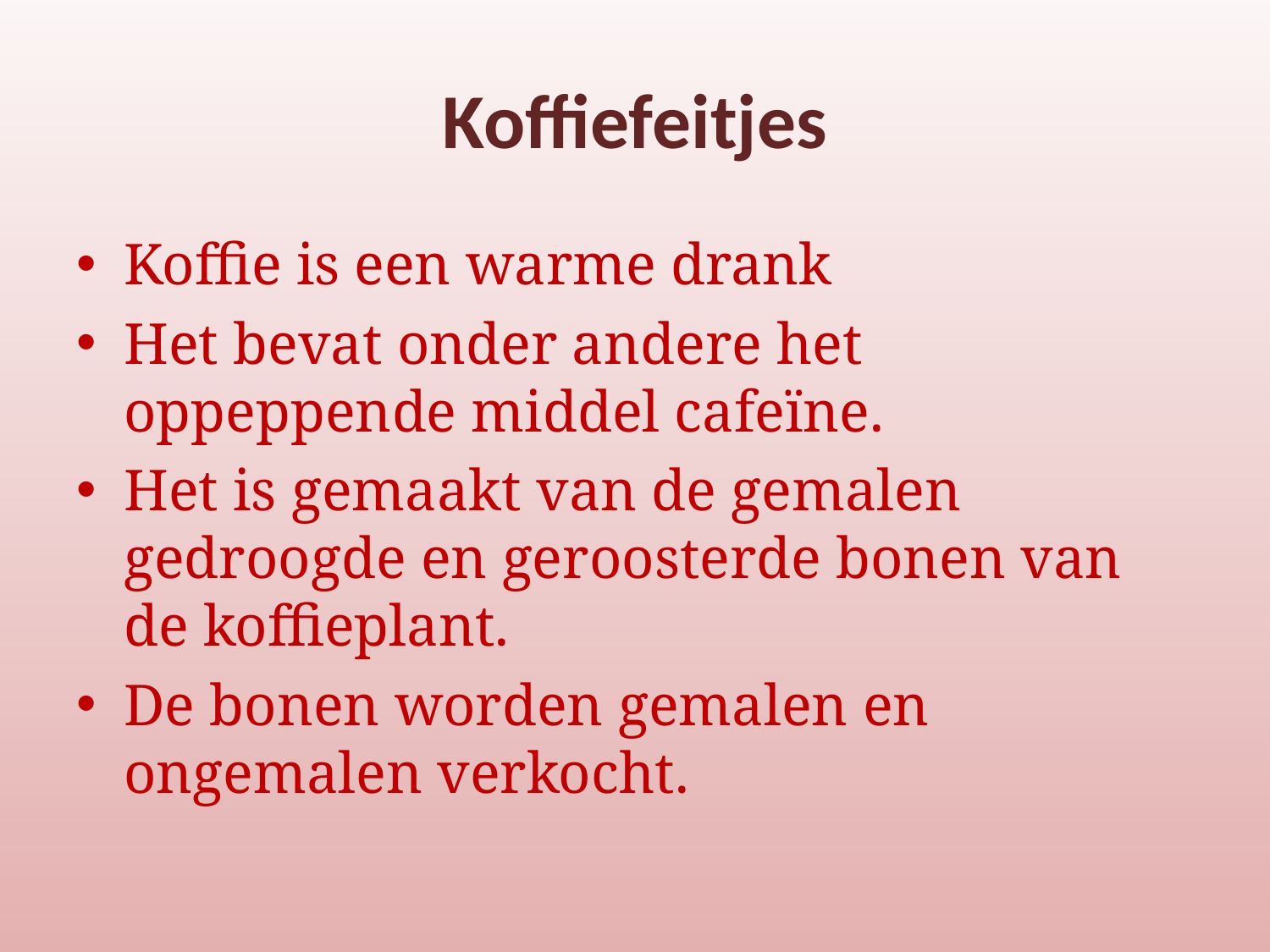

# Koffiefeitjes
Koffie is een warme drank
Het bevat onder andere het oppeppende middel cafeïne.
Het is gemaakt van de gemalen gedroogde en geroosterde bonen van de koffieplant.
De bonen worden gemalen en ongemalen verkocht.